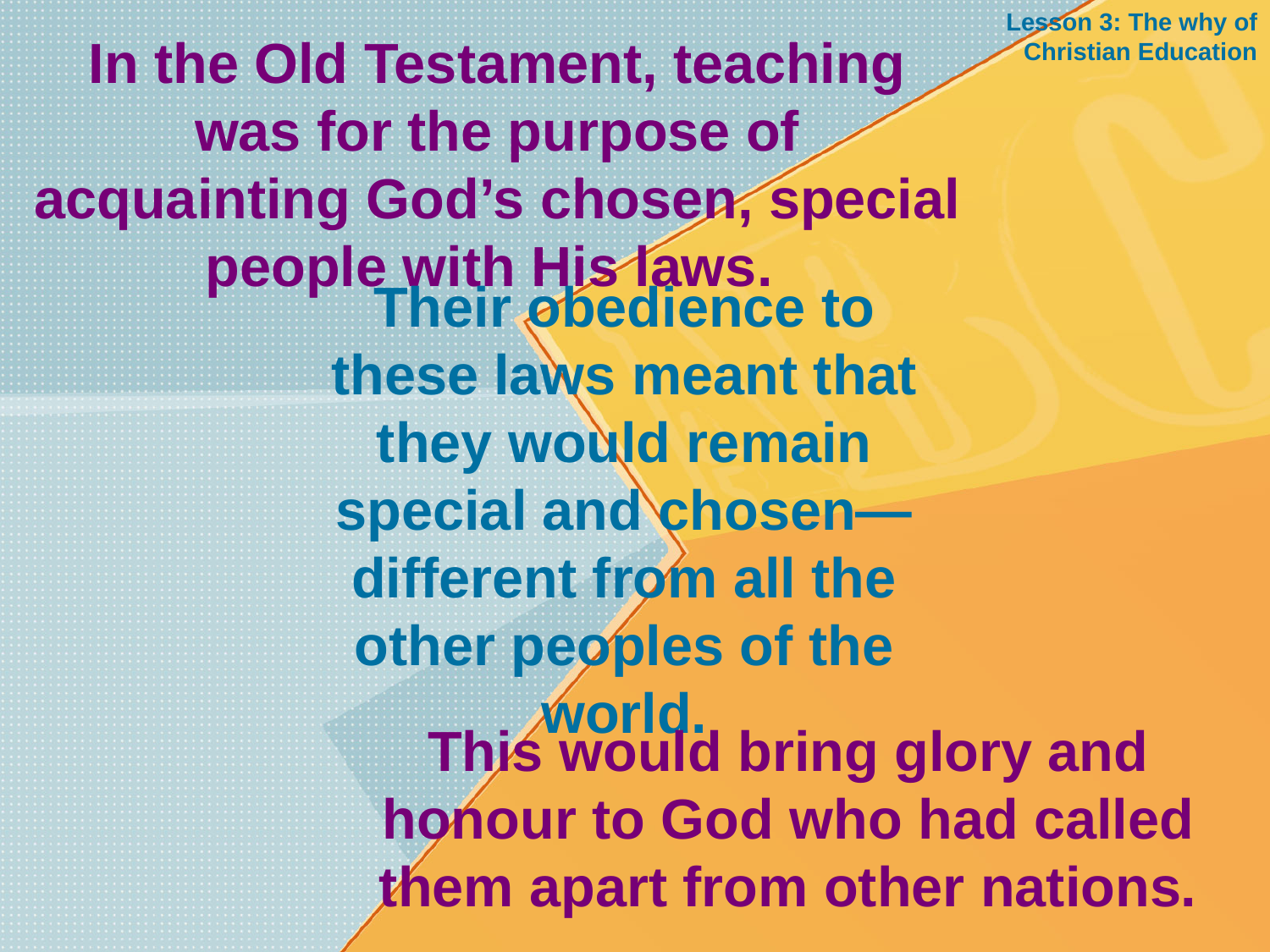

Lesson 3: The why of Christian Education
In the Old Testament, teaching was for the purpose of acquainting God’s chosen, special people with His laws.
Their obedience to these laws meant that they would remain special and chosen—different from all the other peoples of the world.
This would bring glory and honour to God who had called them apart from other nations.